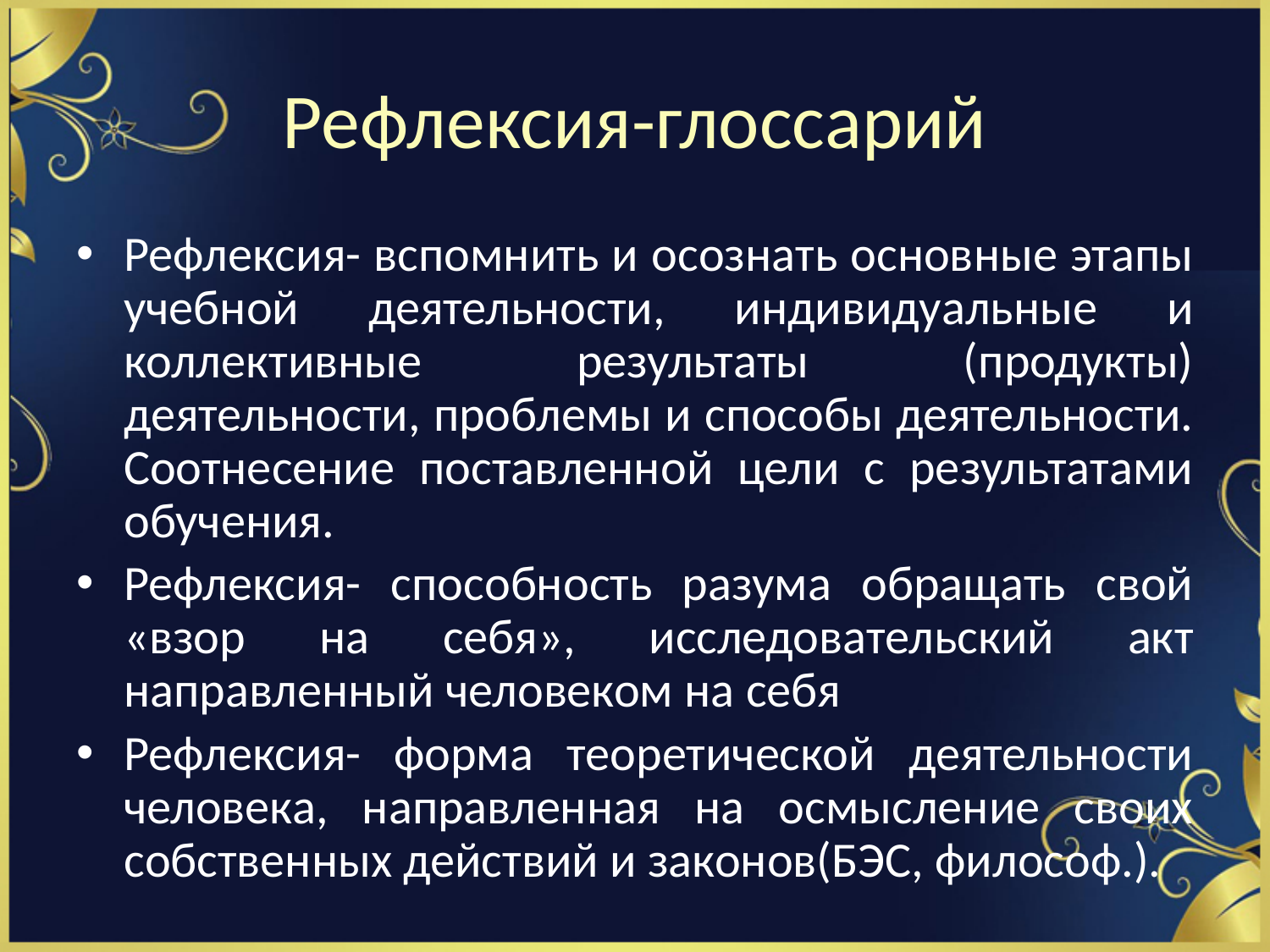

# Рефлексия-глоссарий
Рефлексия- вспомнить и осознать основные этапы учебной деятельности, индивидуальные и коллективные результаты (продукты) деятельности, проблемы и способы деятельности. Соотнесение поставленной цели с результатами обучения.
Рефлексия- способность разума обращать свой «взор на себя», исследовательский акт направленный человеком на себя
Рефлексия- форма теоретической деятельности человека, направленная на осмысление своих собственных действий и законов(БЭС, философ.).